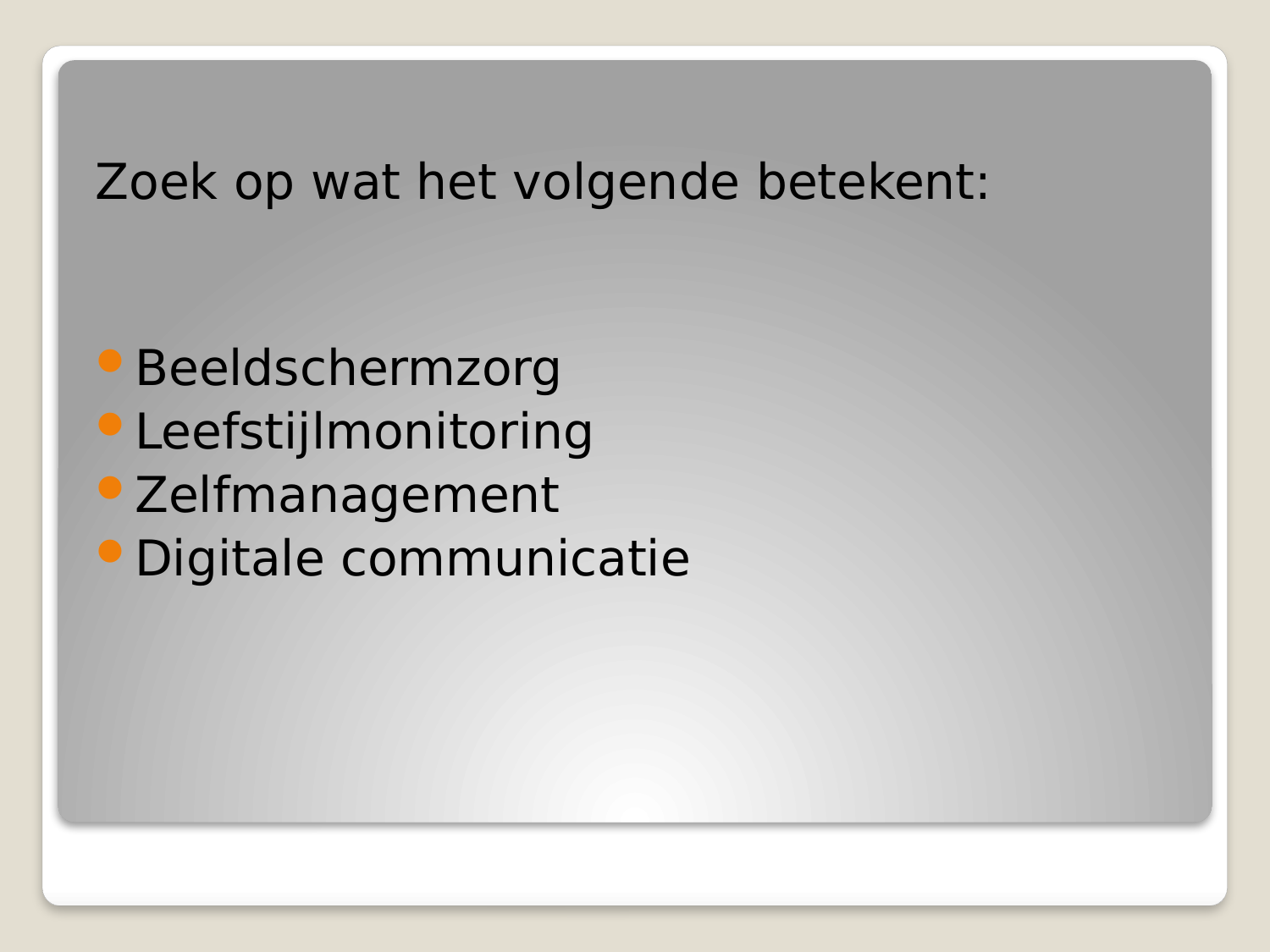

Zoek op wat het volgende betekent:

Beeldschermzorg
Leefstijlmonitoring
Zelfmanagement
Digitale communicatie

#